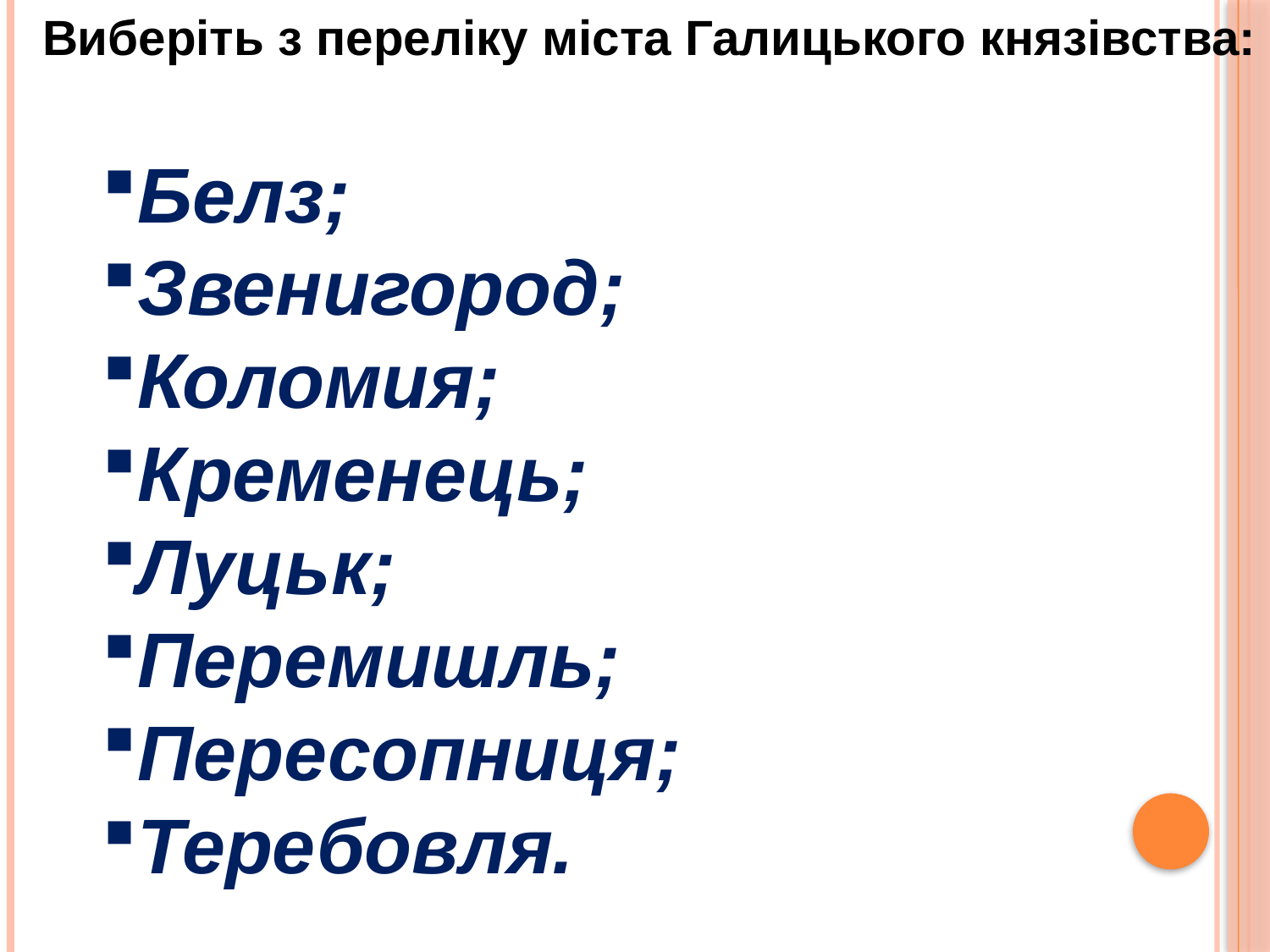

Виберіть з переліку міста Галицького князівства:
Белз;
Звенигород;
Коломия;
Кременець;
Луцьк;
Перемишль;
Пересопниця;
Теребовля.